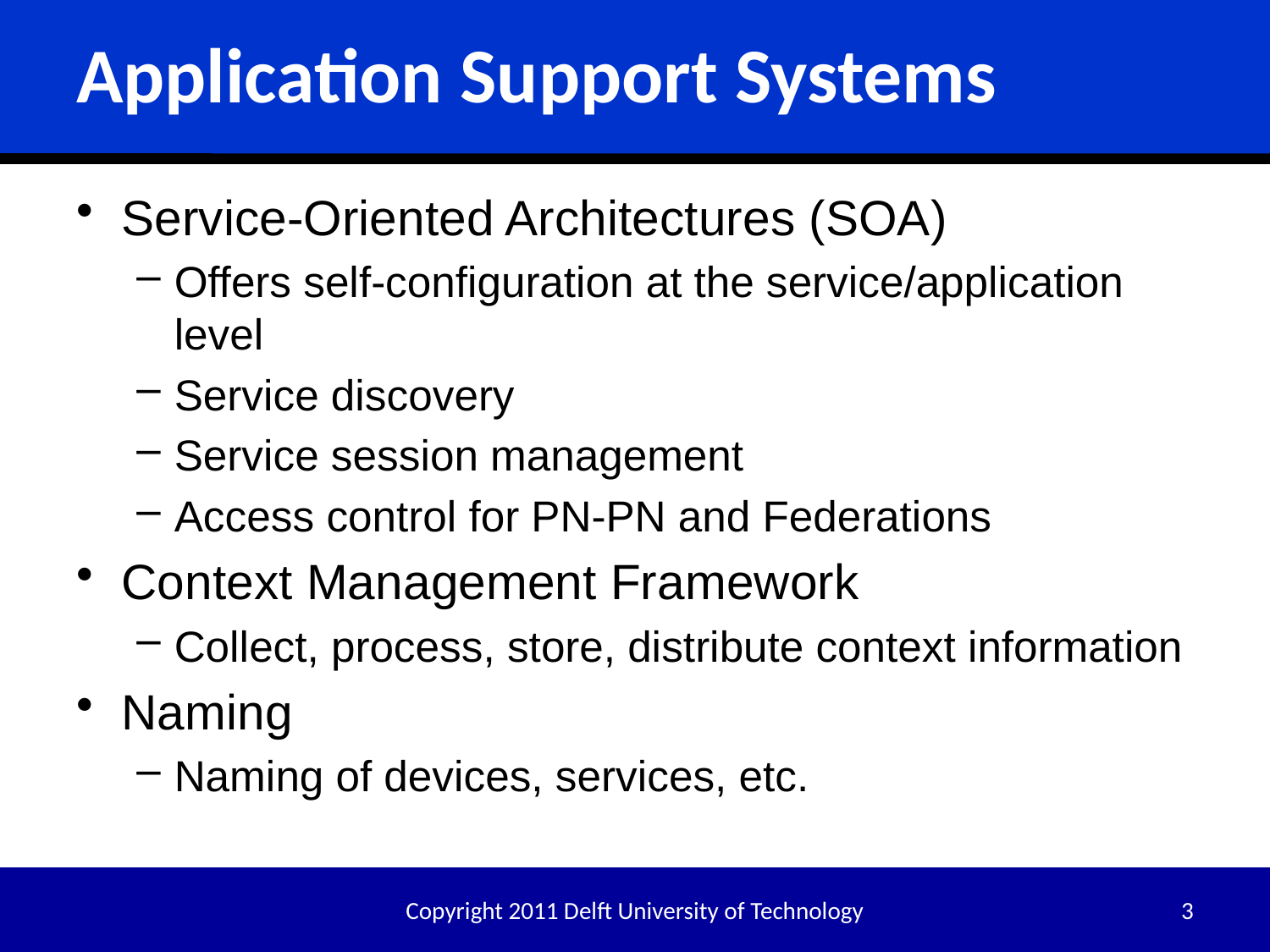

# Application Support Systems
Service-Oriented Architectures (SOA)
Offers self-configuration at the service/application level
Service discovery
Service session management
Access control for PN-PN and Federations
Context Management Framework
Collect, process, store, distribute context information
Naming
Naming of devices, services, etc.

Copyright 2011 Delft University of Technology
3